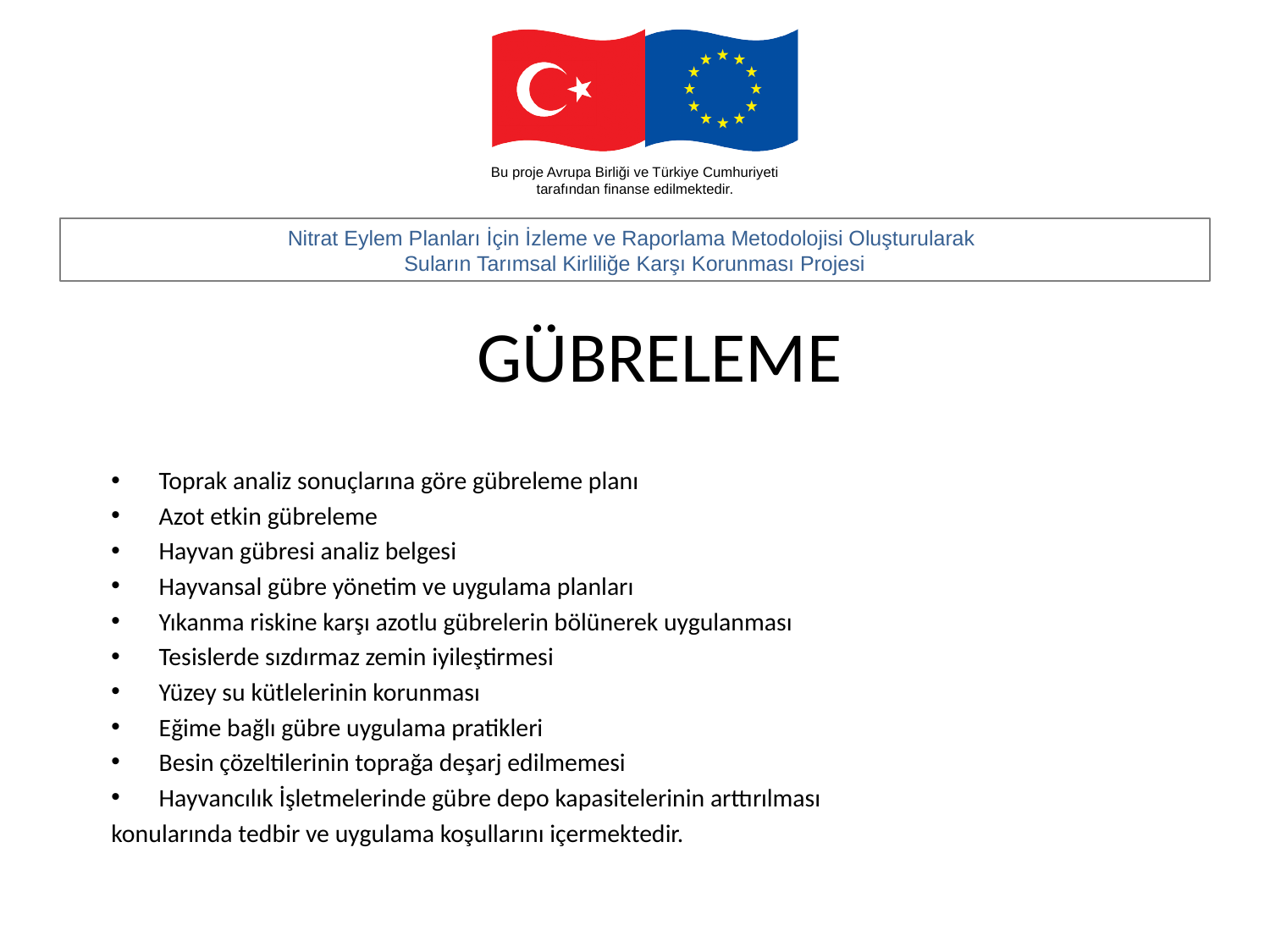

# GÜBRELEME
Toprak analiz sonuçlarına göre gübreleme planı
Azot etkin gübreleme
Hayvan gübresi analiz belgesi
Hayvansal gübre yönetim ve uygulama planları
Yıkanma riskine karşı azotlu gübrelerin bölünerek uygulanması
Tesislerde sızdırmaz zemin iyileştirmesi
Yüzey su kütlelerinin korunması
Eğime bağlı gübre uygulama pratikleri
Besin çözeltilerinin toprağa deşarj edilmemesi
Hayvancılık İşletmelerinde gübre depo kapasitelerinin arttırılması
konularında tedbir ve uygulama koşullarını içermektedir.